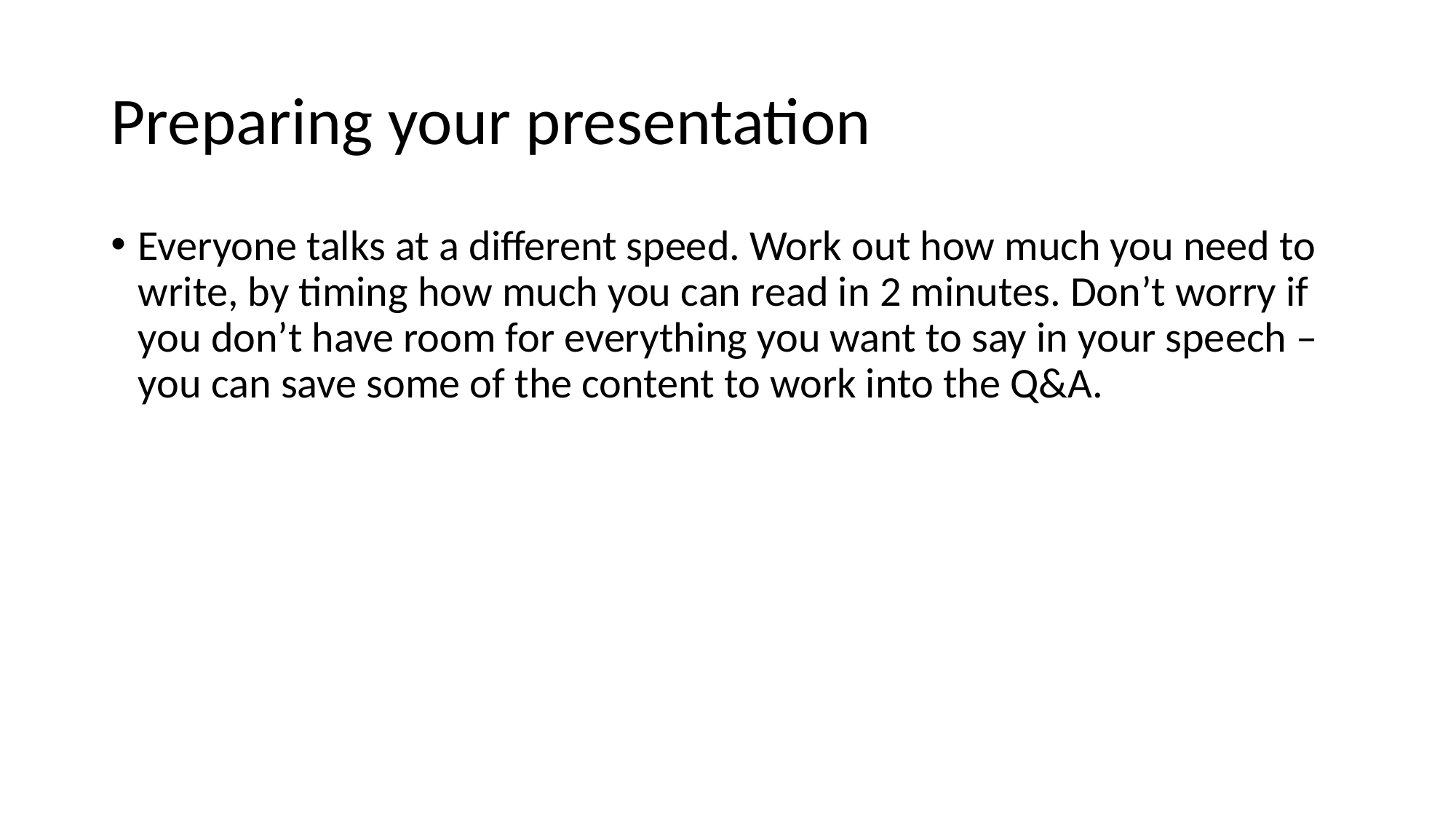

# Preparing your presentation
Everyone talks at a different speed. Work out how much you need to write, by timing how much you can read in 2 minutes. Don’t worry if you don’t have room for everything you want to say in your speech – you can save some of the content to work into the Q&A.